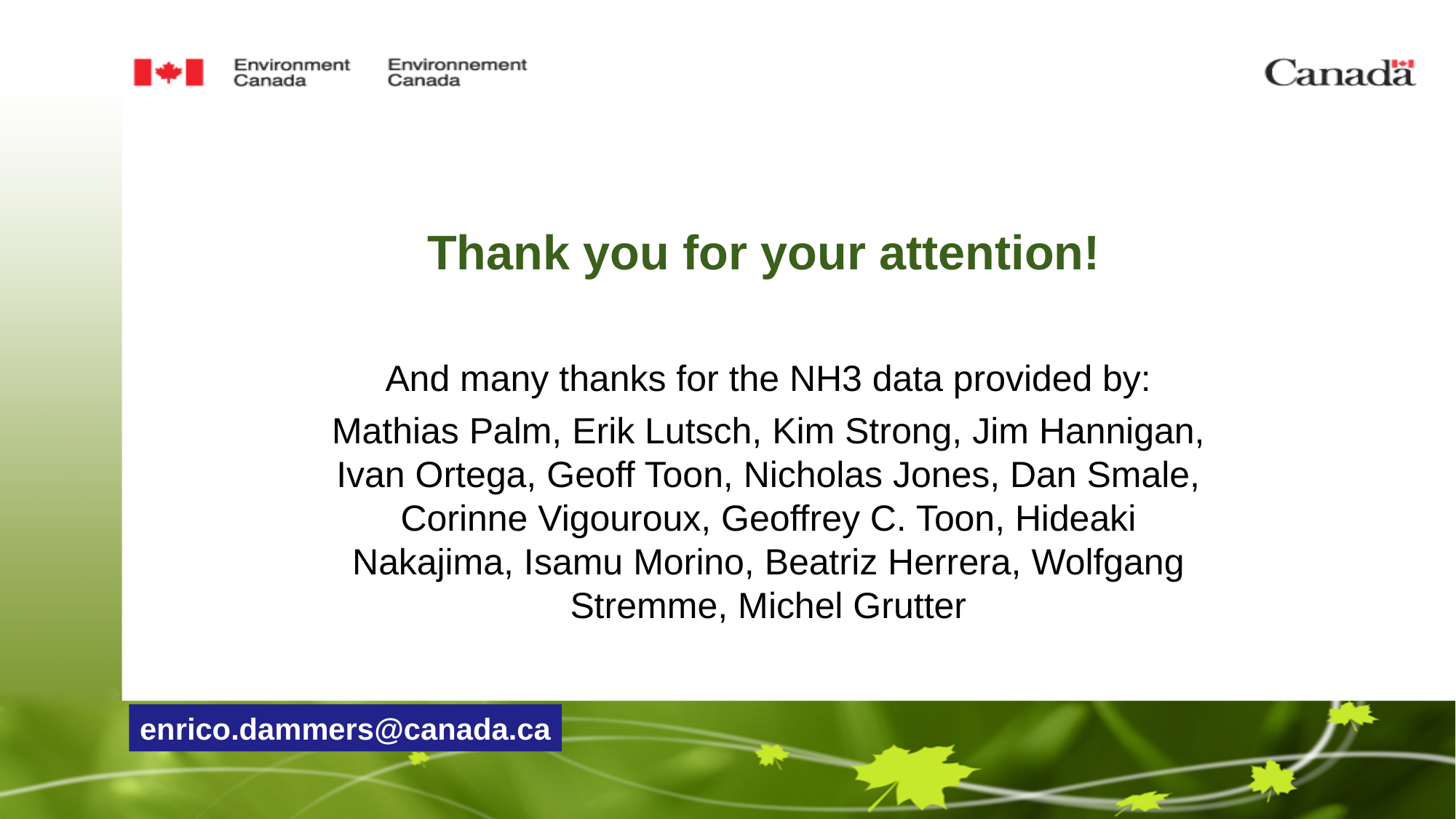

# Thank you for your attention!
And many thanks for the NH3 data provided by:
Mathias Palm, Erik Lutsch, Kim Strong, Jim Hannigan, Ivan Ortega, Geoff Toon, Nicholas Jones, Dan Smale, Corinne Vigouroux, Geoffrey C. Toon, Hideaki Nakajima, Isamu Morino, Beatriz Herrera, Wolfgang Stremme, Michel Grutter
enrico.dammers@canada.ca